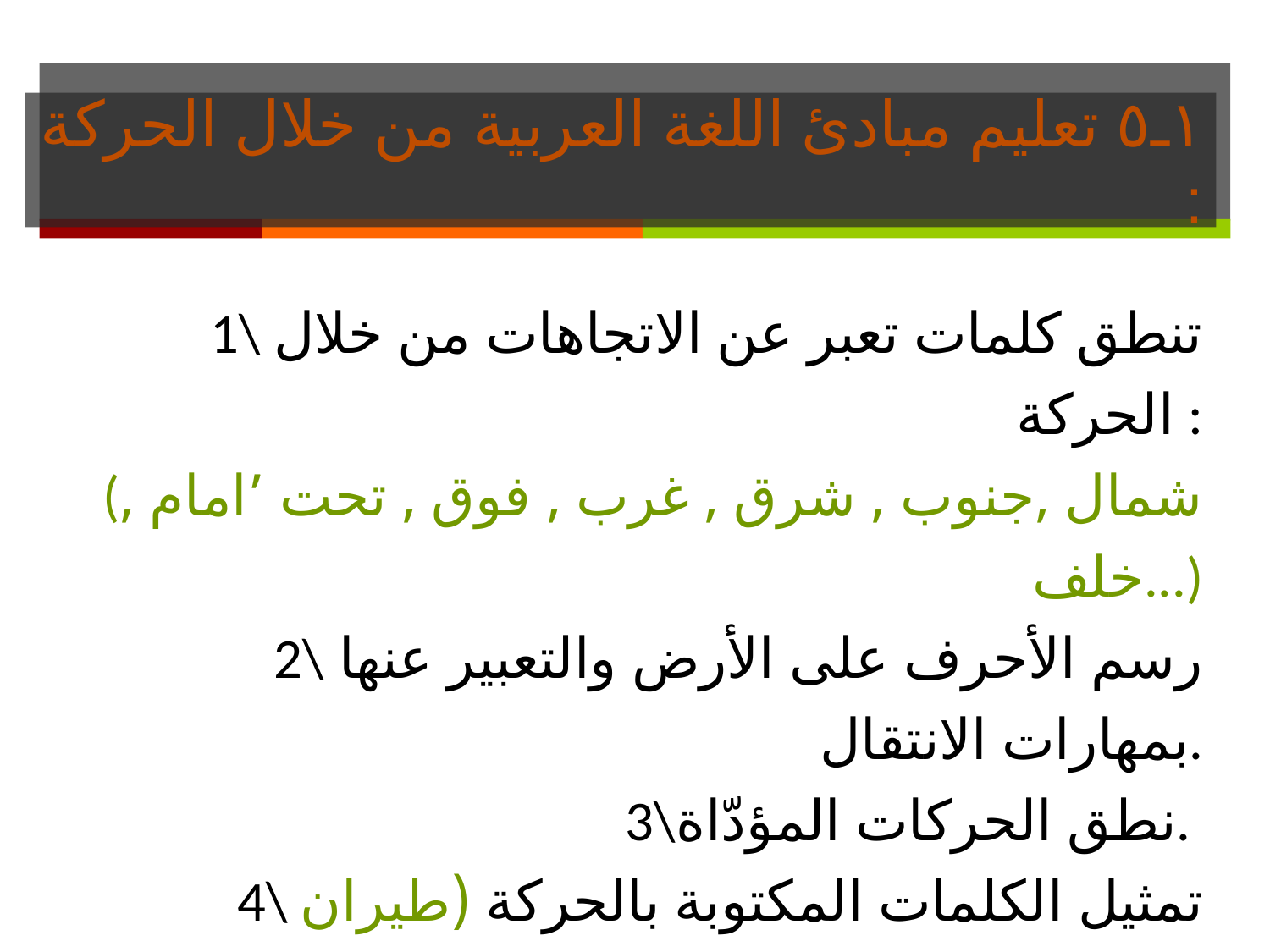

# ١ـ٥ تعليم مبادئ اللغة العربية من خلال الحركة :
1\ تنطق كلمات تعبر عن الاتجاهات من خلال الحركة :
(شمال ,جنوب , شرق , غرب , فوق , تحت ’امام , خلف...)
2\رسم الأحرف على الأرض والتعبير عنها  بمهارات الانتقال.
3\نطق الحركات المؤدّاة.
4\ تمثيل الكلمات المكتوبة بالحركة (طيران الطيور ,سير الحيوانات ...)
5\أداء حركات تصف أفعال أو سلوك معين :
(يمشي , يجري ,يجلس ...)